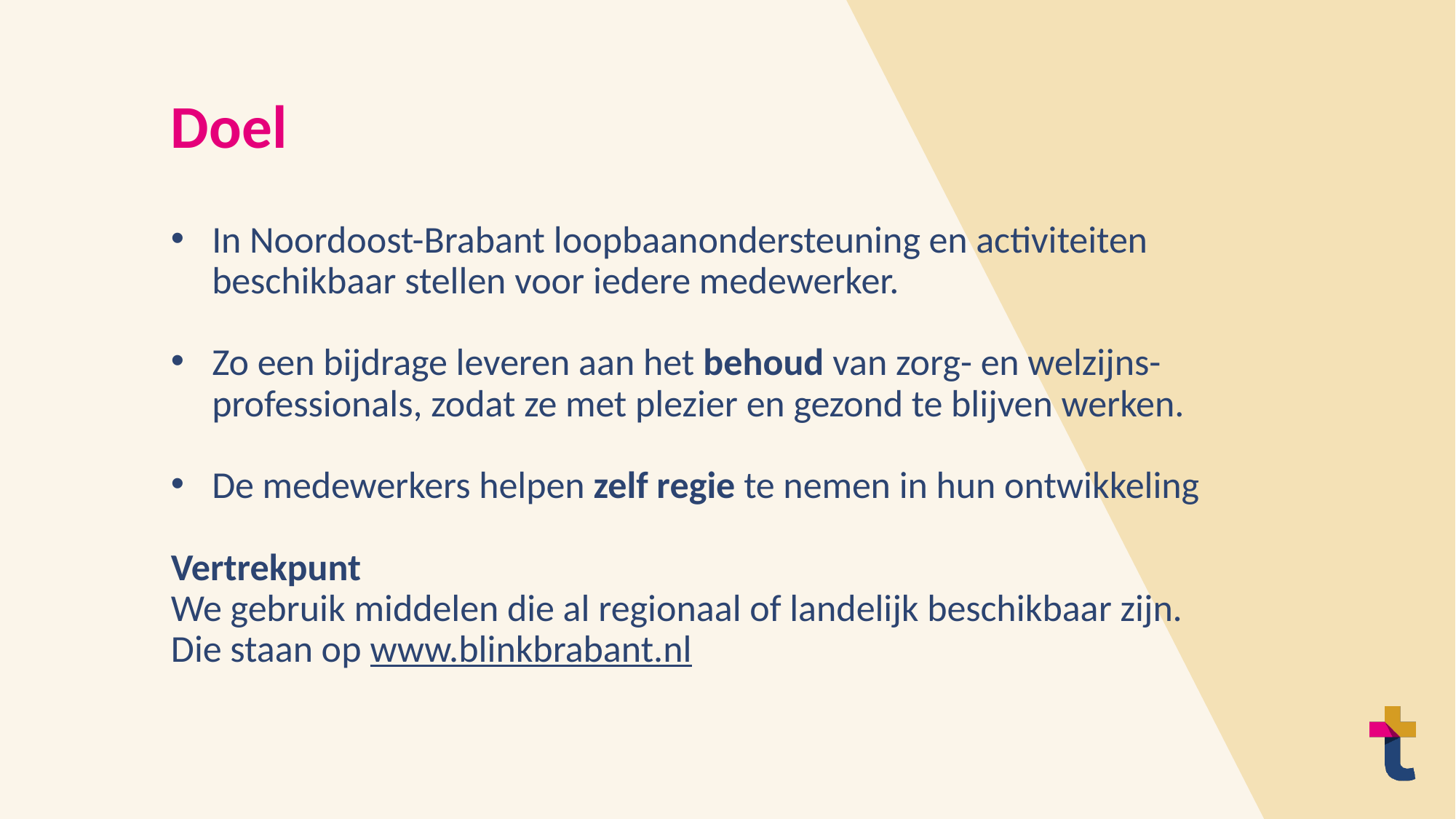

# Doel
In Noordoost-Brabant loopbaanondersteuning en activiteiten beschikbaar stellen voor iedere medewerker.

Zo een bijdrage leveren aan het behoud van zorg- en welzijns-professionals, zodat ze met plezier en gezond te blijven werken.

De medewerkers helpen zelf regie te nemen in hun ontwikkeling

Vertrekpunt
We gebruik middelen die al regionaal of landelijk beschikbaar zijn.
Die staan op www.blinkbrabant.nl